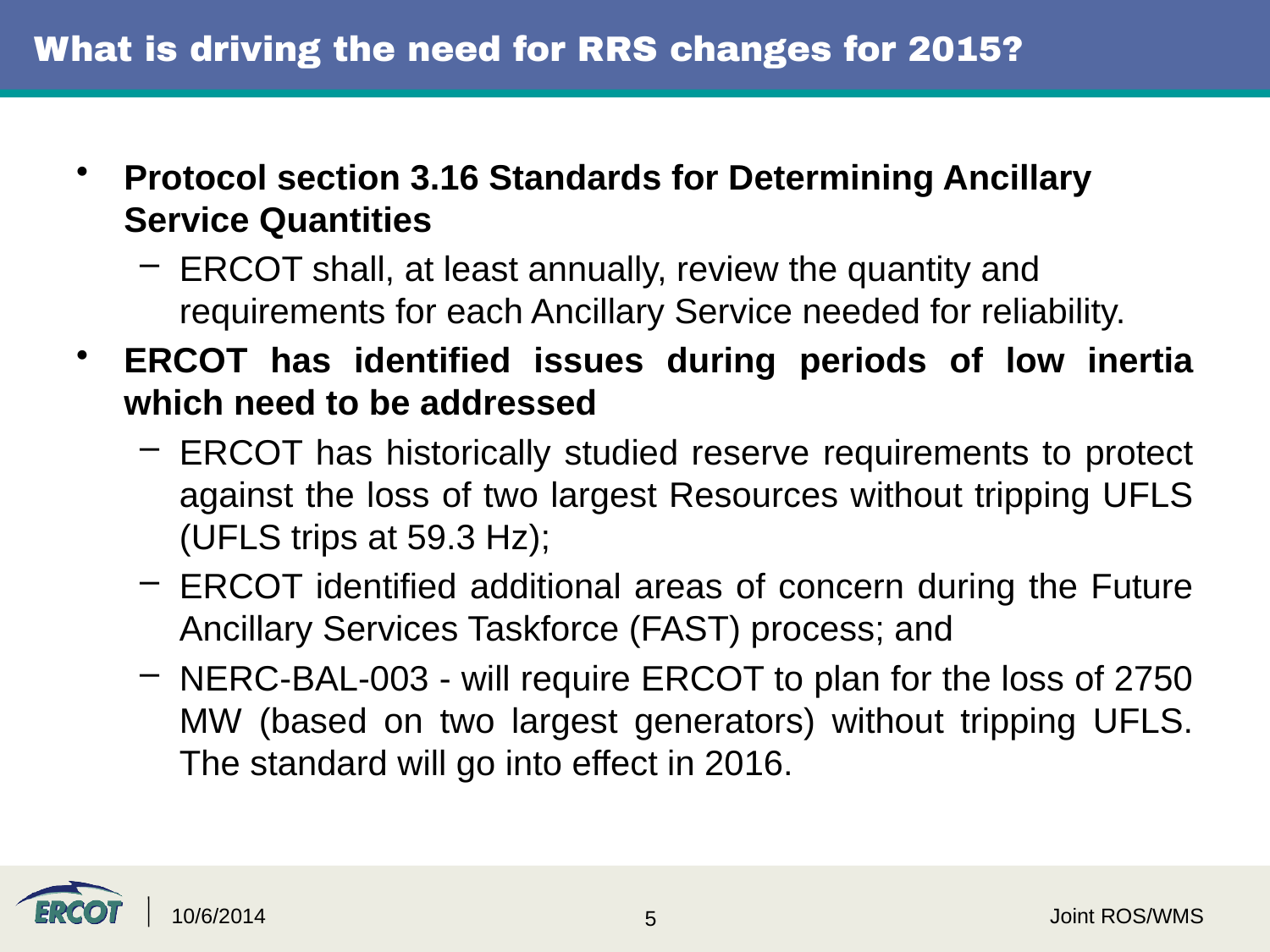

# What is driving the need for RRS changes for 2015?
Protocol section 3.16 Standards for Determining Ancillary Service Quantities
ERCOT shall, at least annually, review the quantity and requirements for each Ancillary Service needed for reliability.
ERCOT has identified issues during periods of low inertia which need to be addressed
ERCOT has historically studied reserve requirements to protect against the loss of two largest Resources without tripping UFLS (UFLS trips at 59.3 Hz);
ERCOT identified additional areas of concern during the Future Ancillary Services Taskforce (FAST) process; and
NERC-BAL-003 - will require ERCOT to plan for the loss of 2750 MW (based on two largest generators) without tripping UFLS. The standard will go into effect in 2016.

10/6/2014
Joint ROS/WMS